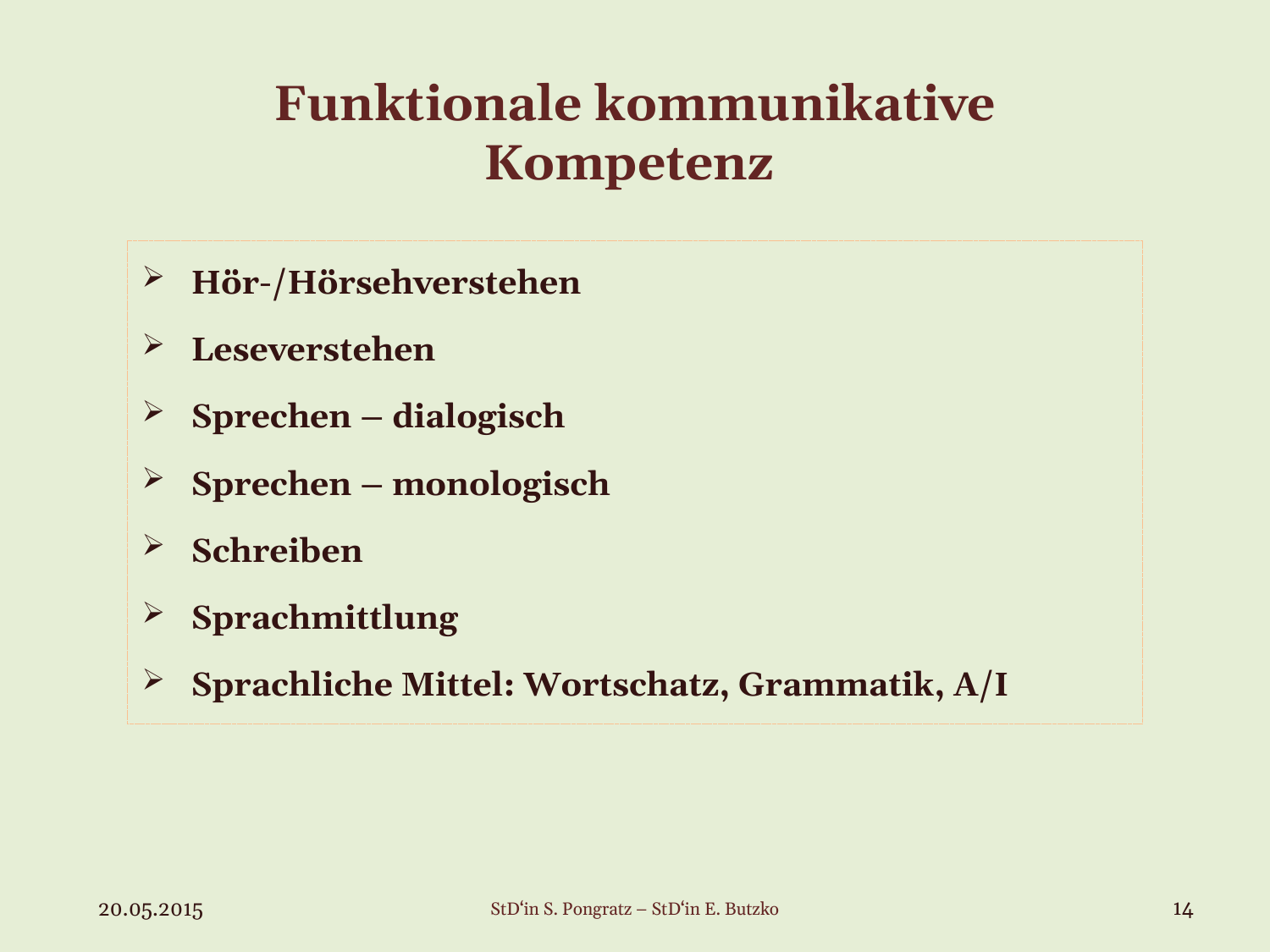

# Funktionale kommunikative Kompetenz
	Hör-/Hörsehverstehen
	Leseverstehen
	Sprechen – dialogisch
	Sprechen – monologisch
	Schreiben
	Sprachmittlung
	Sprachliche Mittel: Wortschatz, Grammatik, A/I

20.05.2015
StD‘in S. Pongratz – StD‘in E. Butzko
14